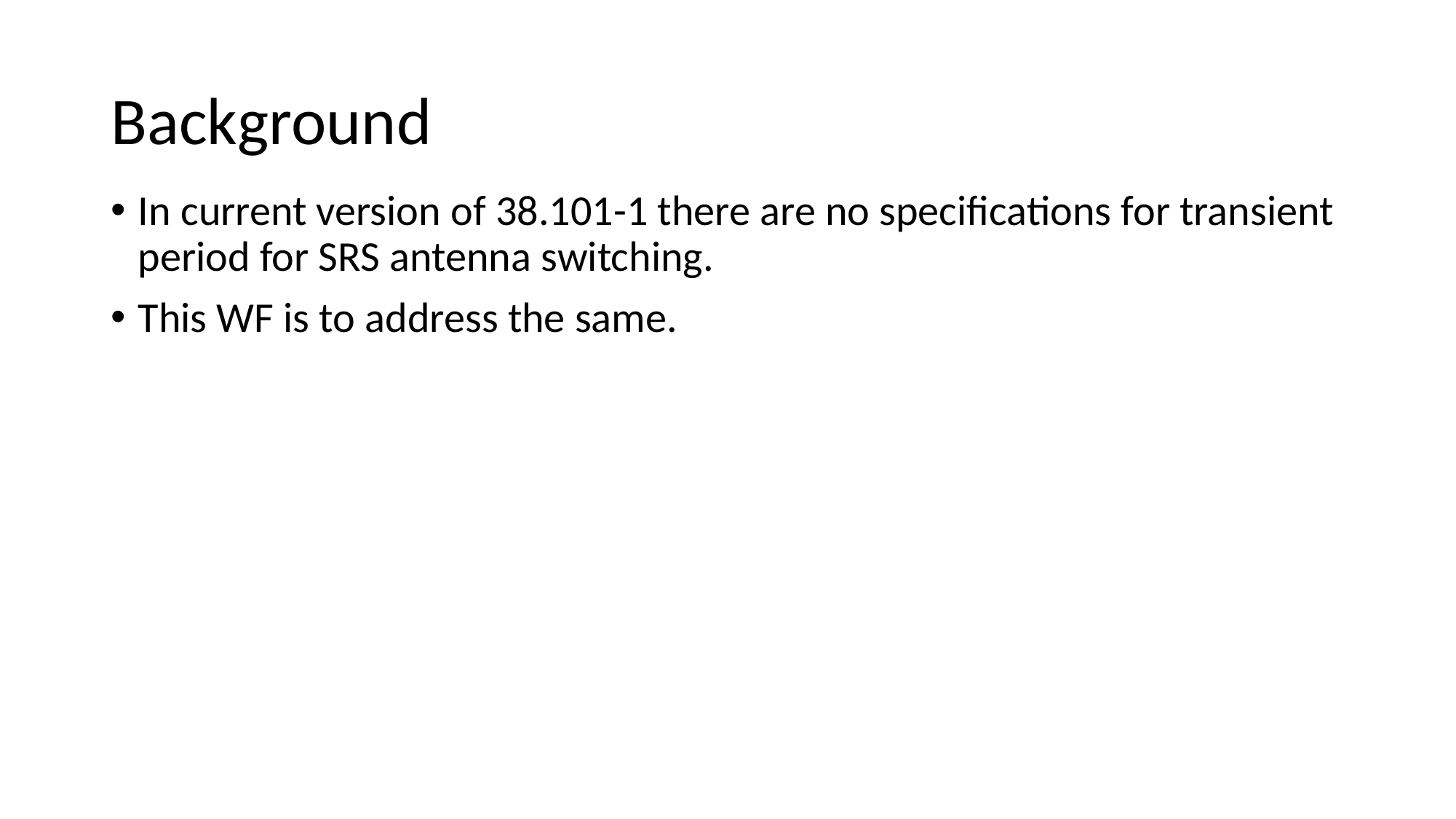

# Background
In current version of 38.101-1 there are no specifications for transient period for SRS antenna switching.
This WF is to address the same.